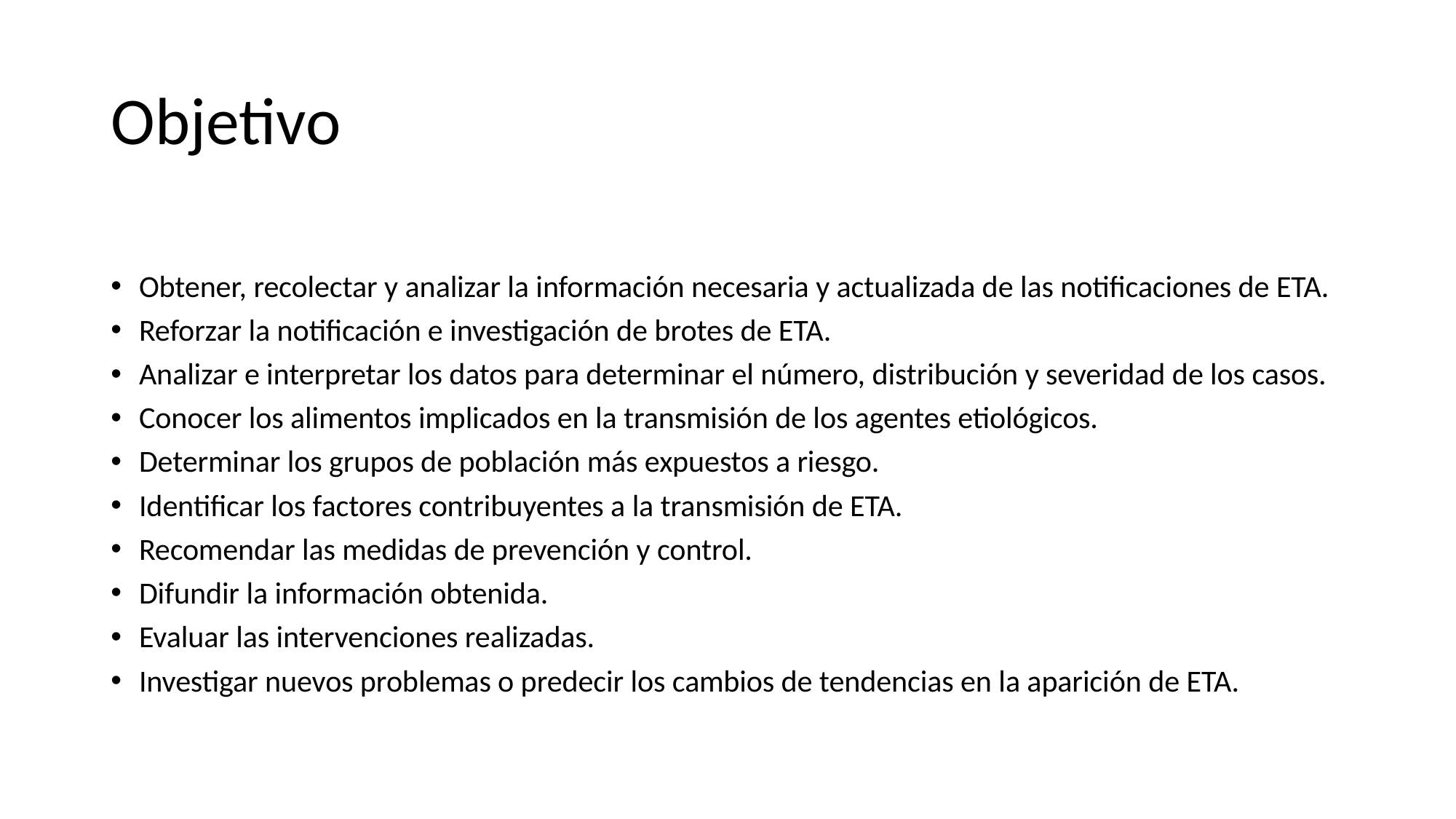

# Objetivo

Obtener, recolectar y analizar la información necesaria y actualizada de las notificaciones de ETA.
Reforzar la notificación e investigación de brotes de ETA.
Analizar e interpretar los datos para determinar el número, distribución y severidad de los casos.
Conocer los alimentos implicados en la transmisión de los agentes etiológicos.
Determinar los grupos de población más expuestos a riesgo.
Identificar los factores contribuyentes a la transmisión de ETA.
Recomendar las medidas de prevención y control.
Difundir la información obtenida.
Evaluar las intervenciones realizadas.
Investigar nuevos problemas o predecir los cambios de tendencias en la aparición de ETA.